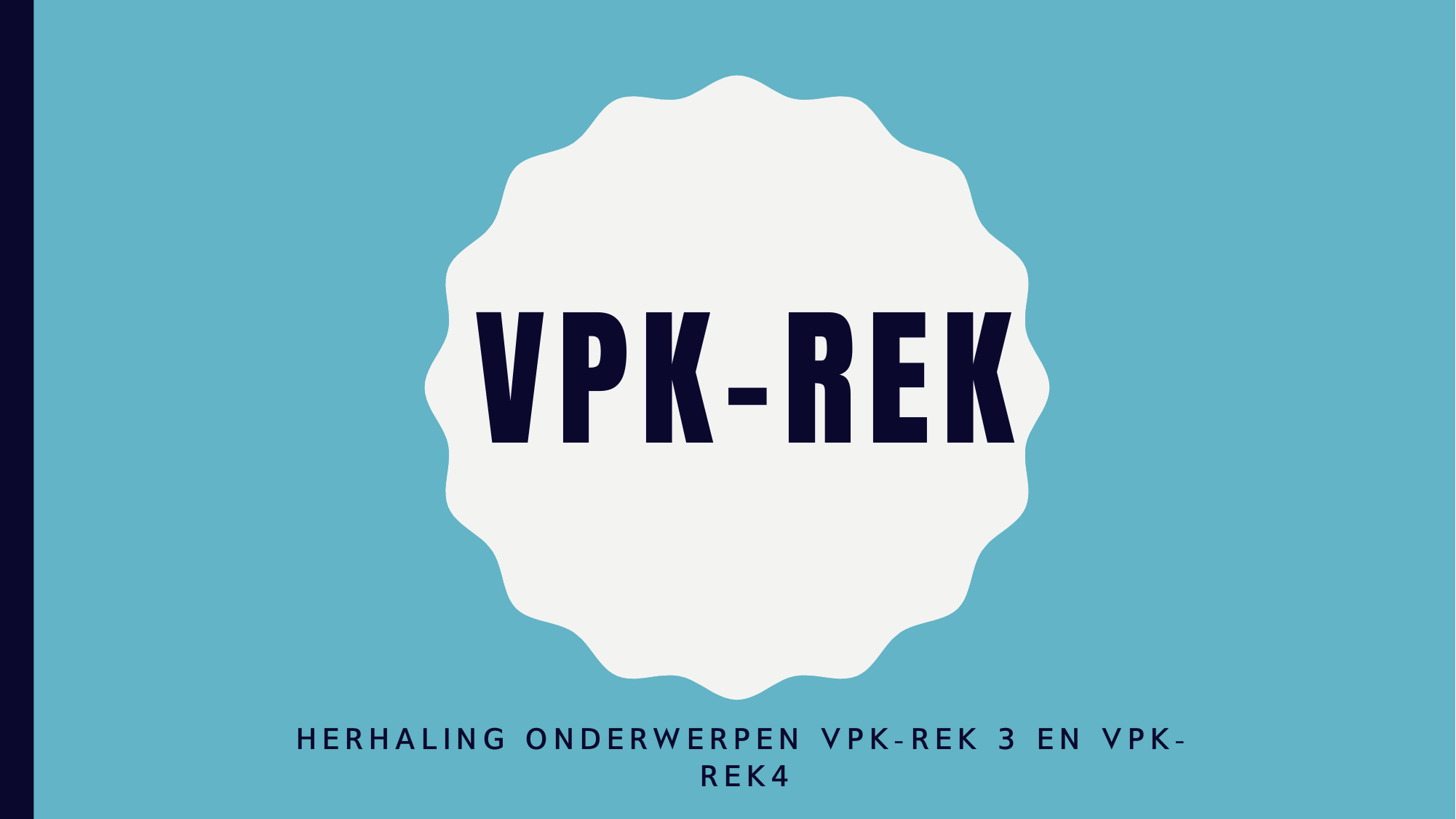

# VPK-REK
Herhaling onderwerpen vpk-rek 3 en vpk-rek4